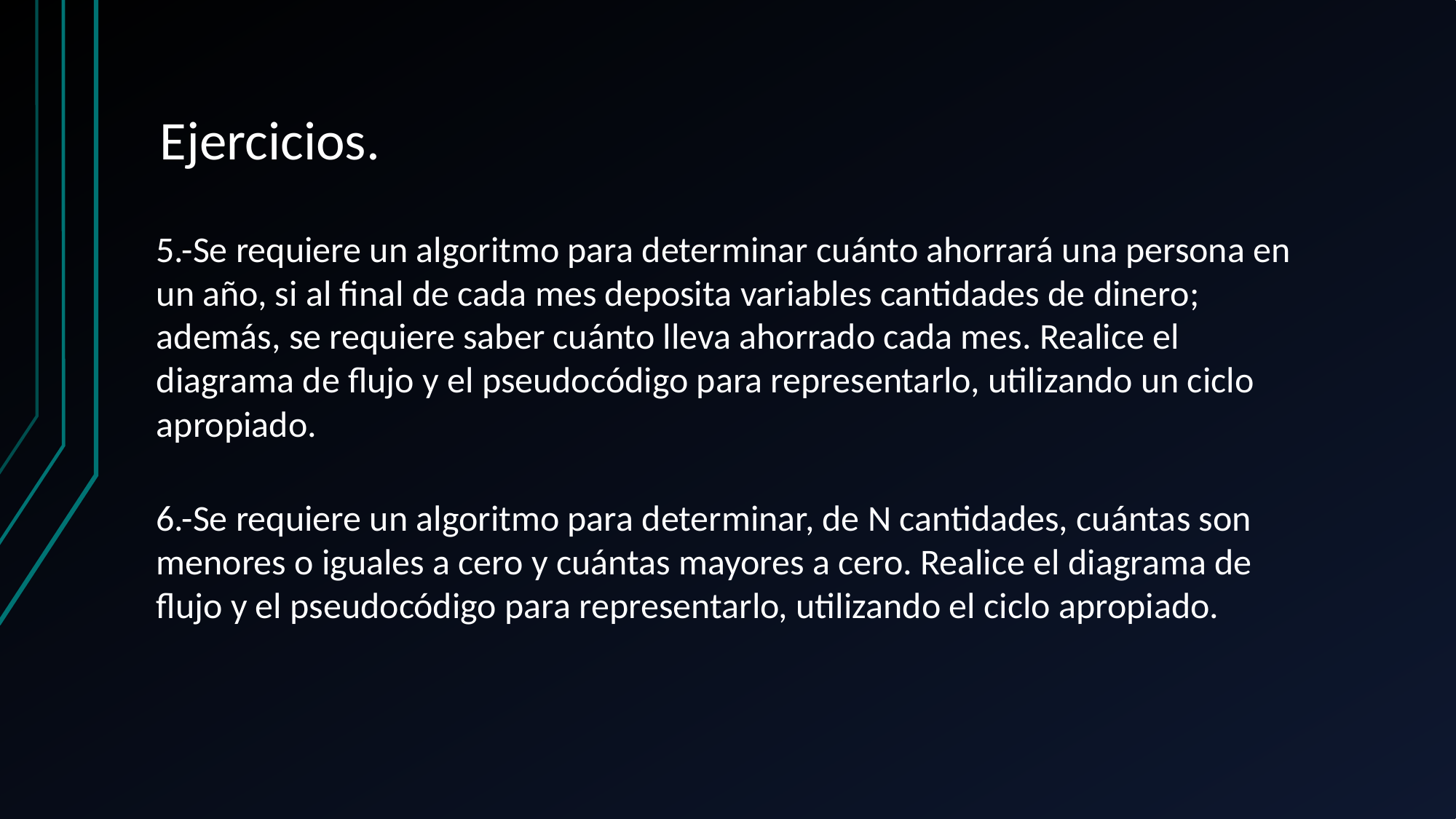

# Ejercicios.
5.-Se requiere un algoritmo para determinar cuánto ahorrará una persona en un año, si al final de cada mes deposita variables cantidades de dinero; además, se requiere saber cuánto lleva ahorrado cada mes. Realice el diagrama de flujo y el pseudocódigo para representarlo, utilizando un ciclo apropiado.

6.-Se requiere un algoritmo para determinar, de N cantidades, cuántas son menores o iguales a cero y cuántas mayores a cero. Realice el diagrama de flujo y el pseudocódigo para representarlo, utilizando el ciclo apropiado.